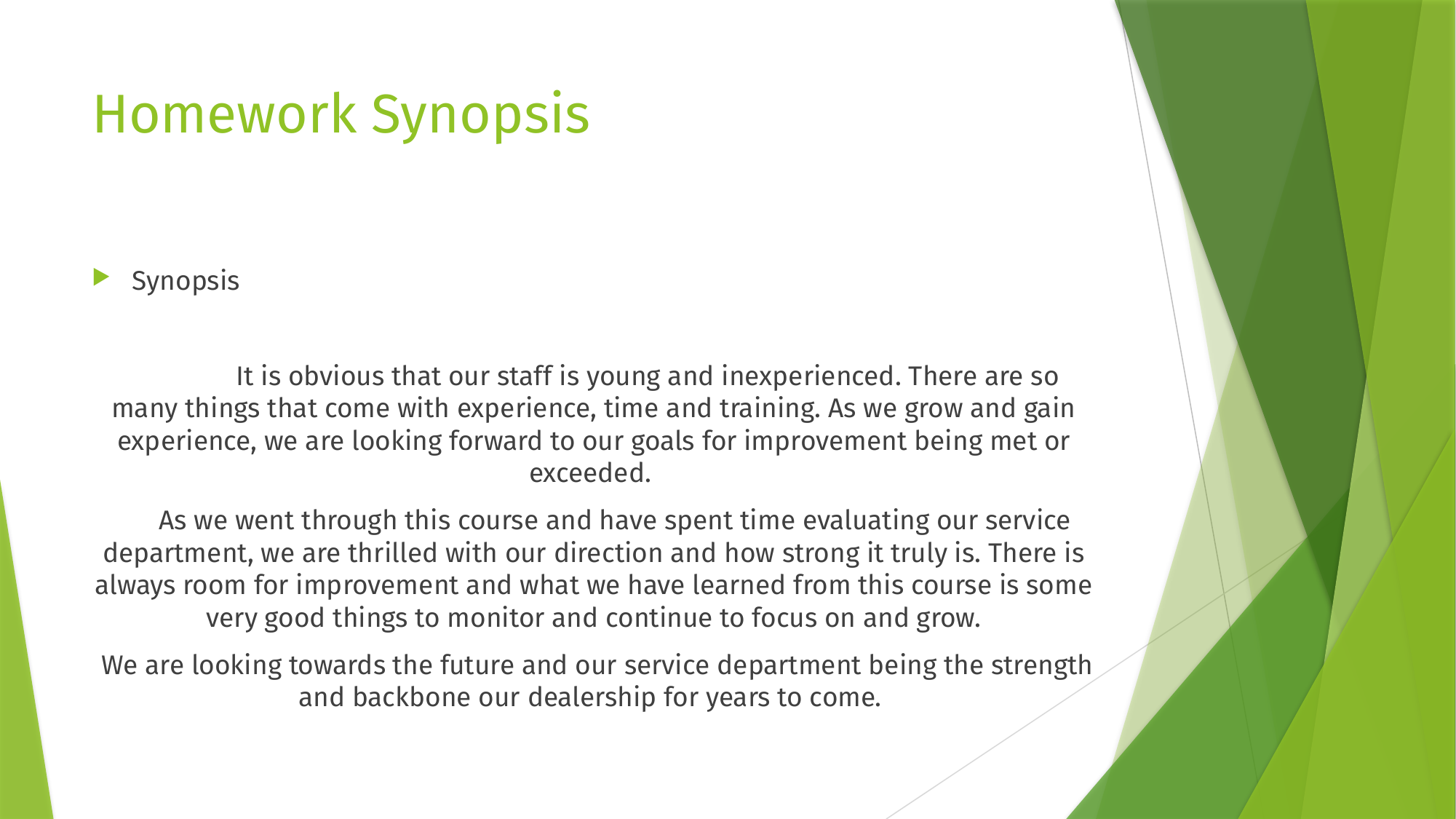

# Homework Synopsis
Synopsis

	It is obvious that our staff is young and inexperienced. There are so many things that come with experience, time and training. As we grow and gain experience, we are looking forward to our goals for improvement being met or exceeded.
      As we went through this course and have spent time evaluating our service department, we are thrilled with our direction and how strong it truly is. There is always room for improvement and what we have learned from this course is some very good things to monitor and continue to focus on and grow.
 We are looking towards the future and our service department being the strength and backbone our dealership for years to come.